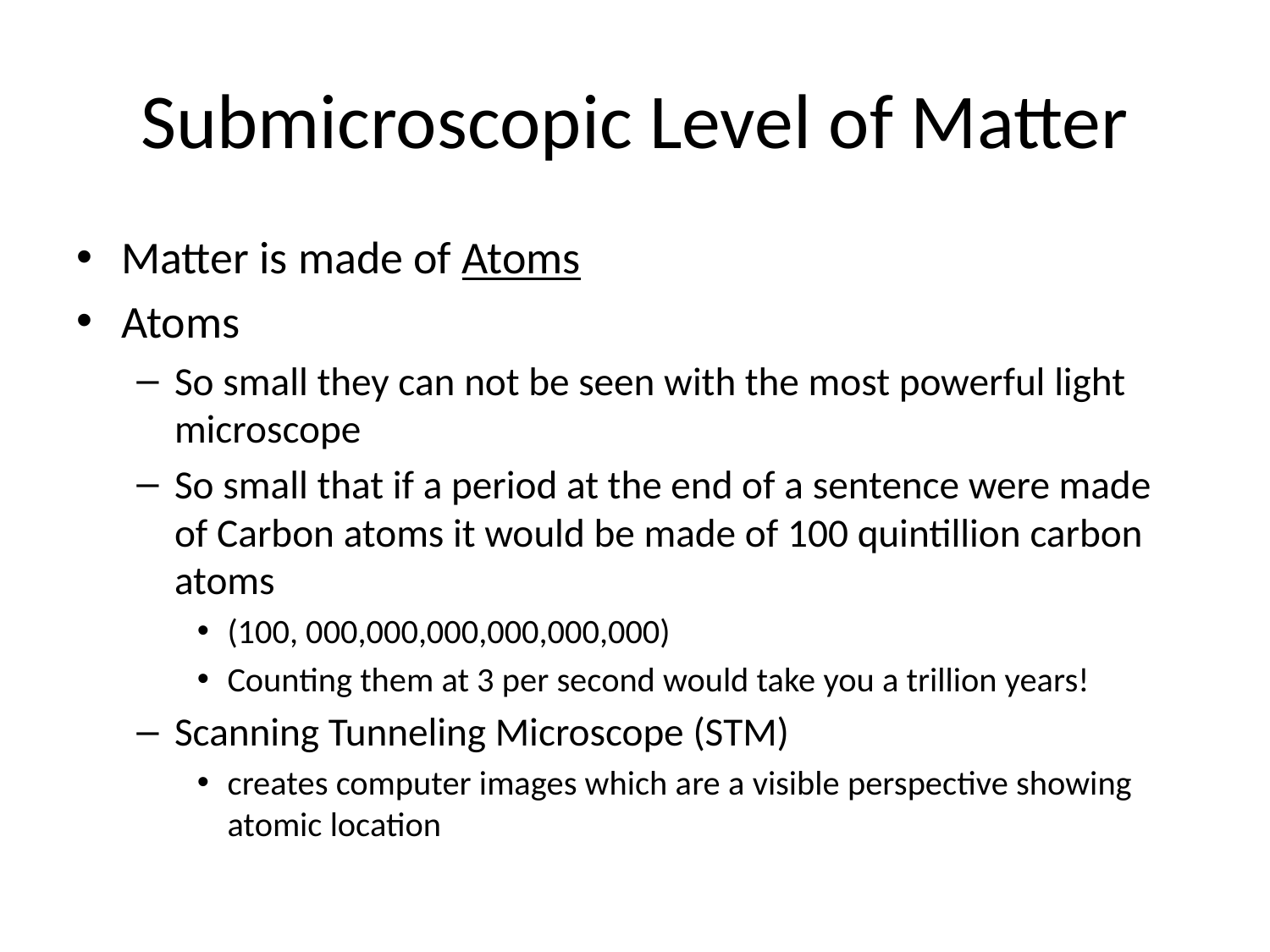

# Submicroscopic Level of Matter
Matter is made of Atoms
Atoms
So small they can not be seen with the most powerful light microscope
So small that if a period at the end of a sentence were made of Carbon atoms it would be made of 100 quintillion carbon atoms
(100, 000,000,000,000,000,000)
Counting them at 3 per second would take you a trillion years!
Scanning Tunneling Microscope (STM)
creates computer images which are a visible perspective showing atomic location